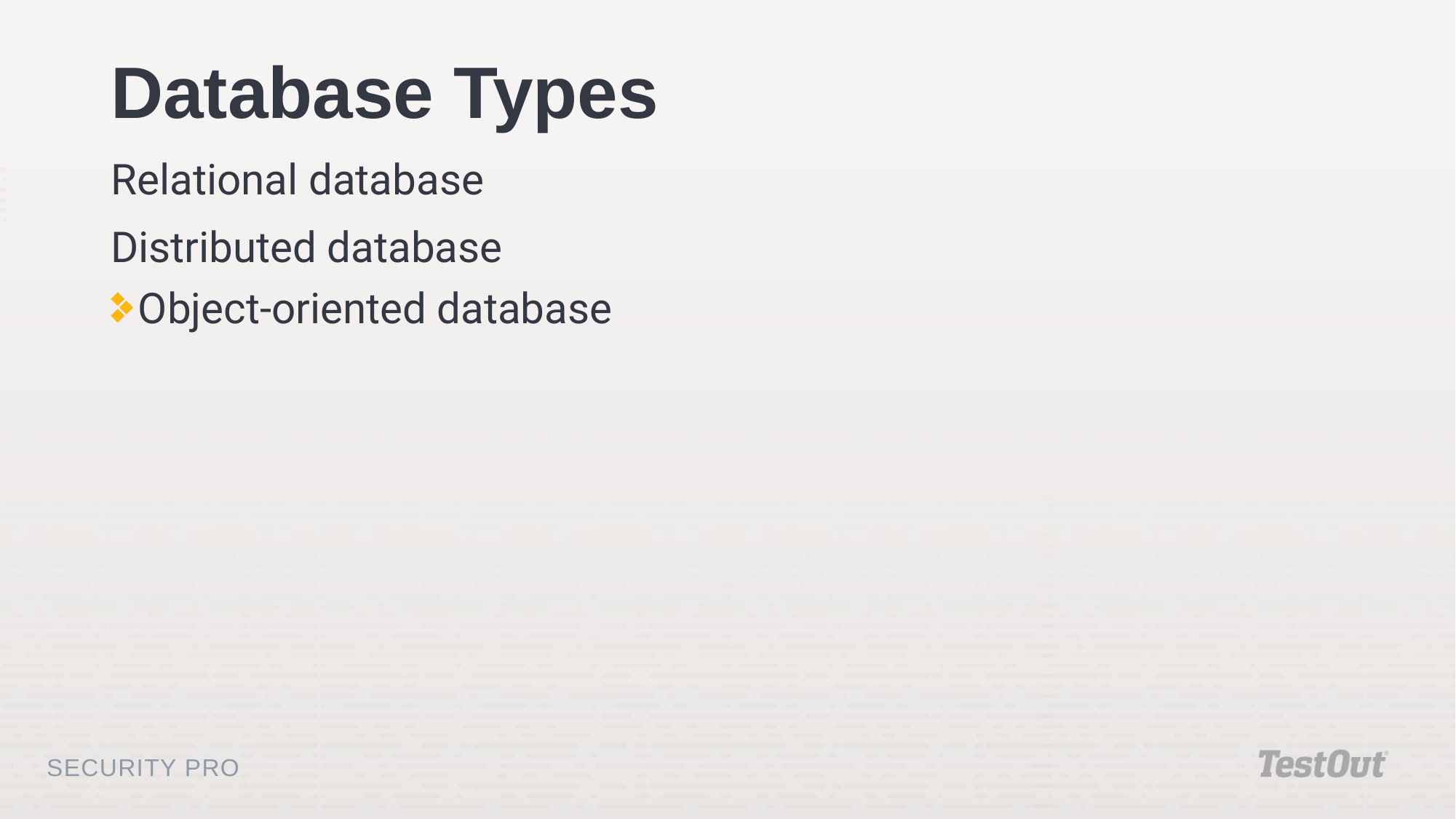

# Database Types
Relational database
Distributed database
Object-oriented database
Security Pro